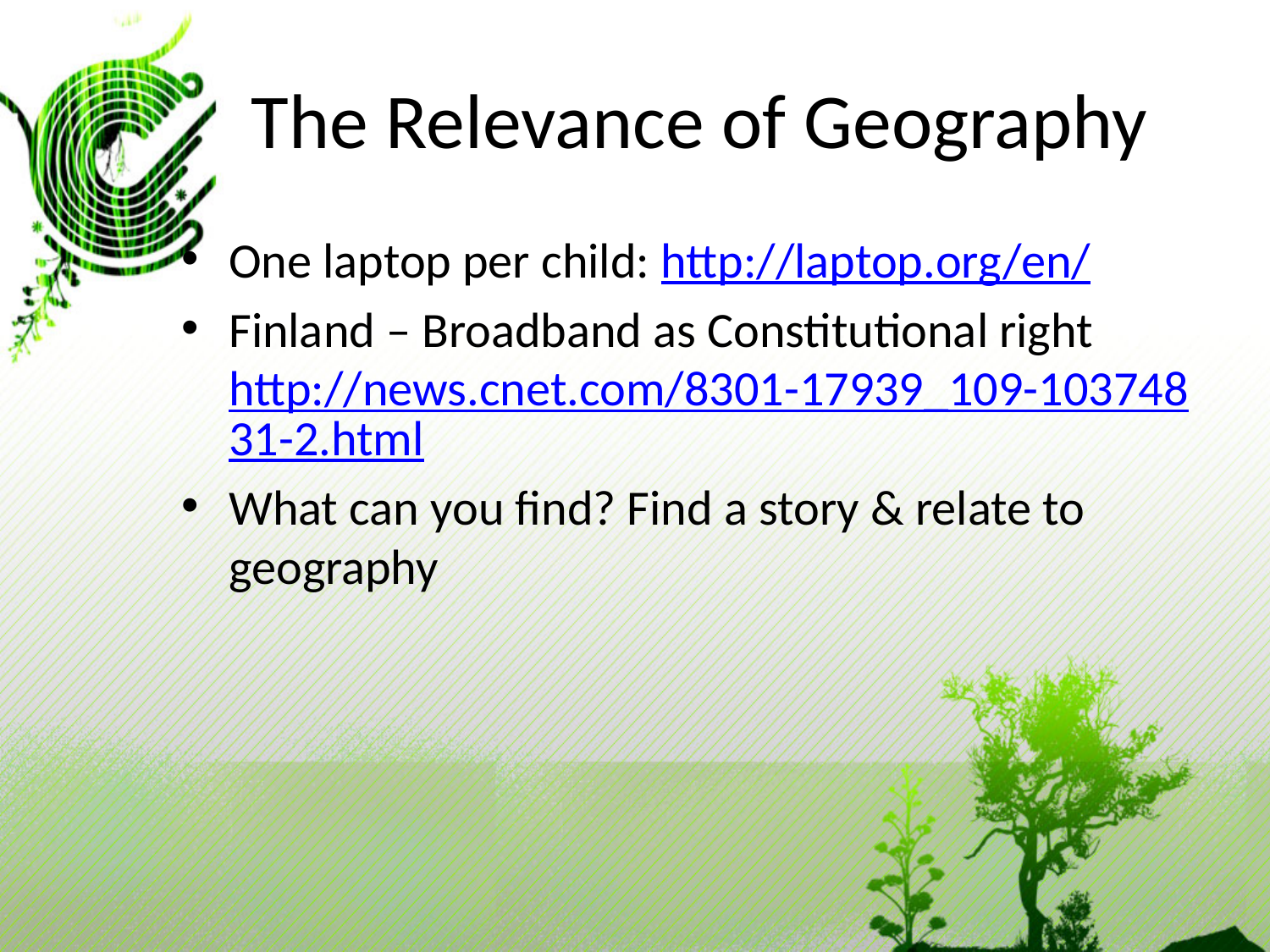

# The Relevance of Geography
One laptop per child: http://laptop.org/en/
Finland – Broadband as Constitutional righthttp://news.cnet.com/8301-17939_109-10374831-2.html
What can you find? Find a story & relate to geography